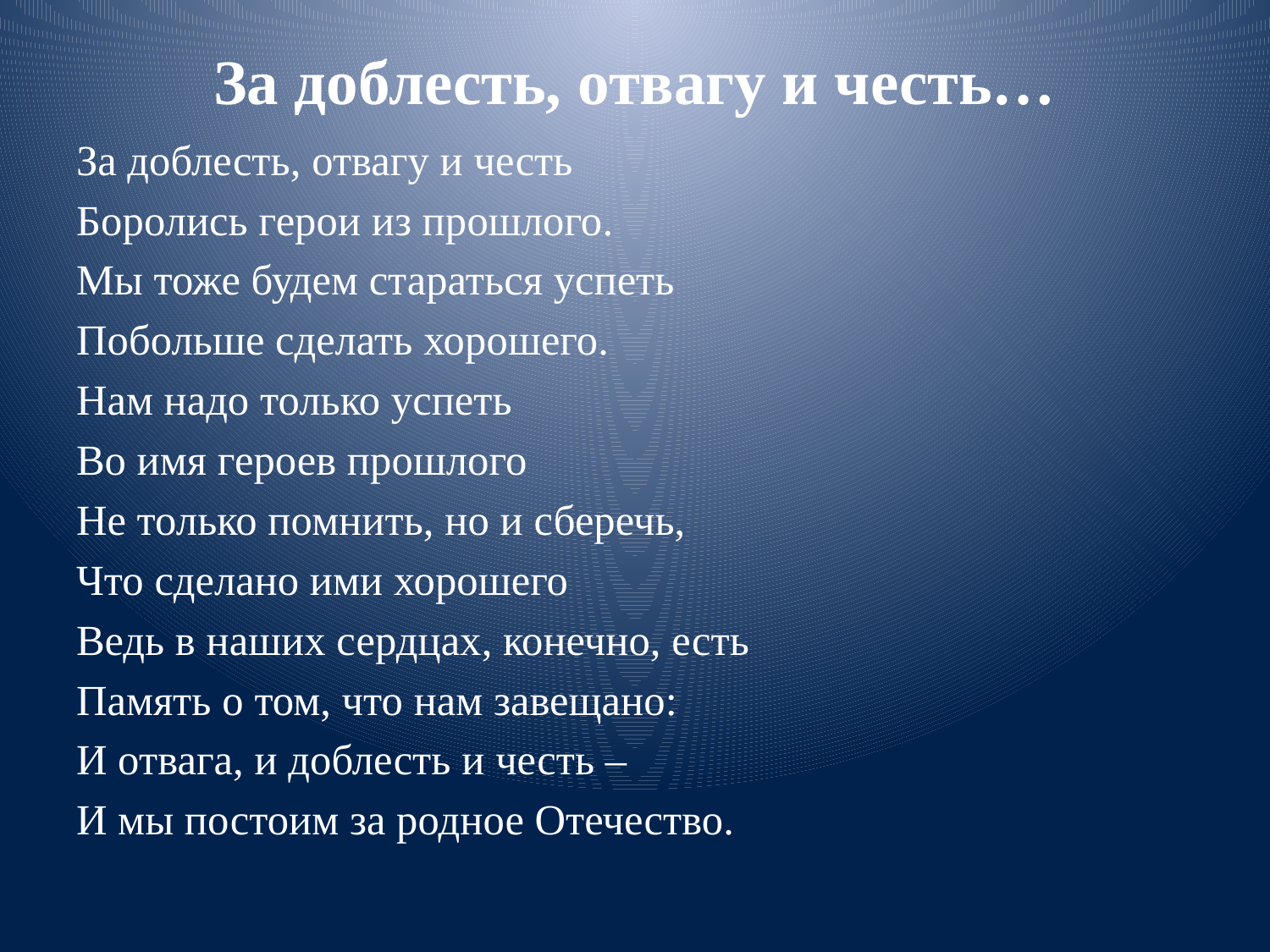

# За доблесть, отвагу и честь…
За доблесть, отвагу и честь
Боролись герои из прошлого.
Мы тоже будем стараться успеть
Побольше сделать хорошего.
Нам надо только успеть
Во имя героев прошлого
Не только помнить, но и сберечь,
Что сделано ими хорошего
Ведь в наших сердцах, конечно, есть
Память о том, что нам завещано:
И отвага, и доблесть и честь –
И мы постоим за родное Отечество.